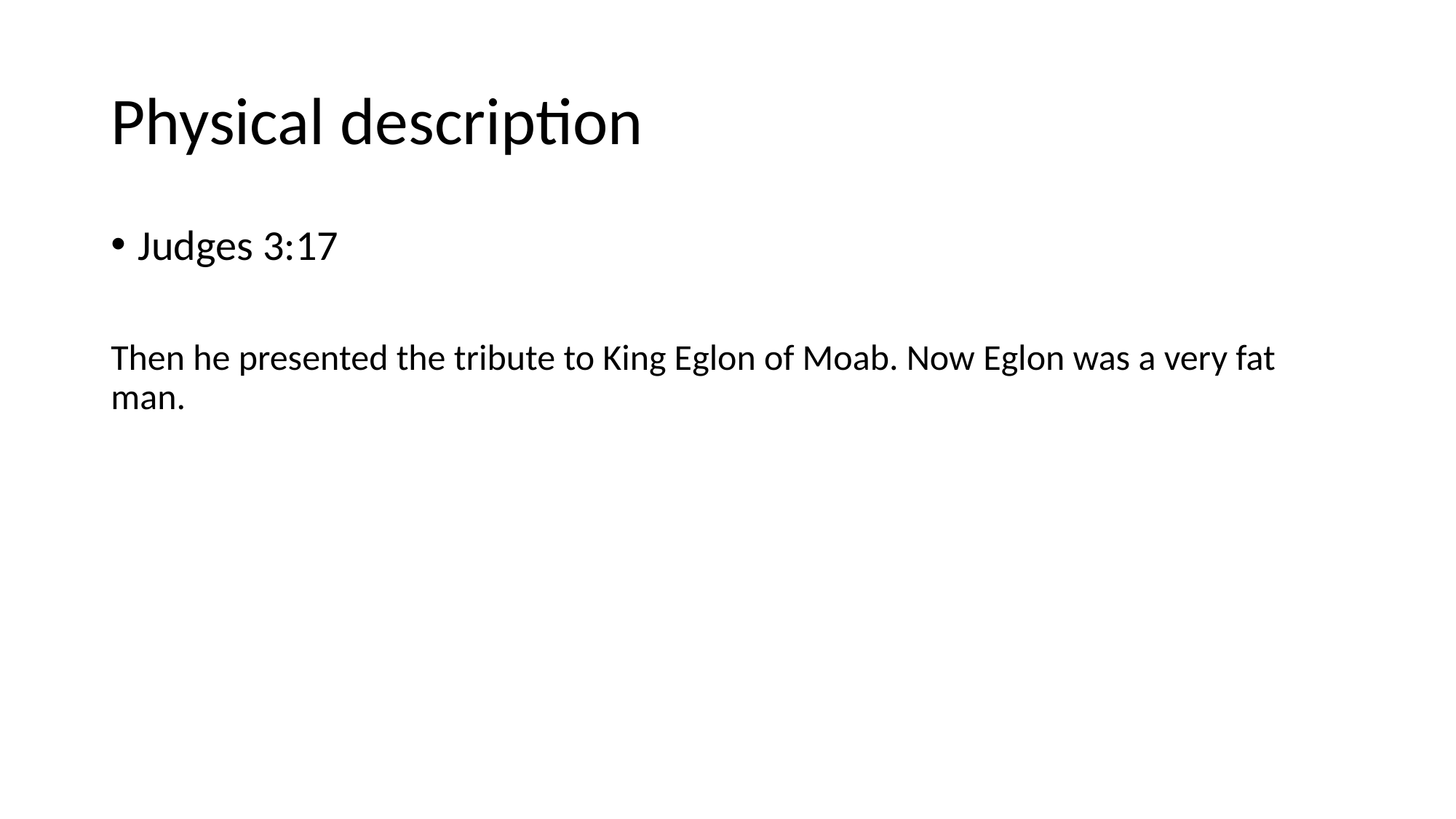

# Physical description
Judges 3:17

Then he presented the tribute to King Eglon of Moab. Now Eglon was a very fat man.